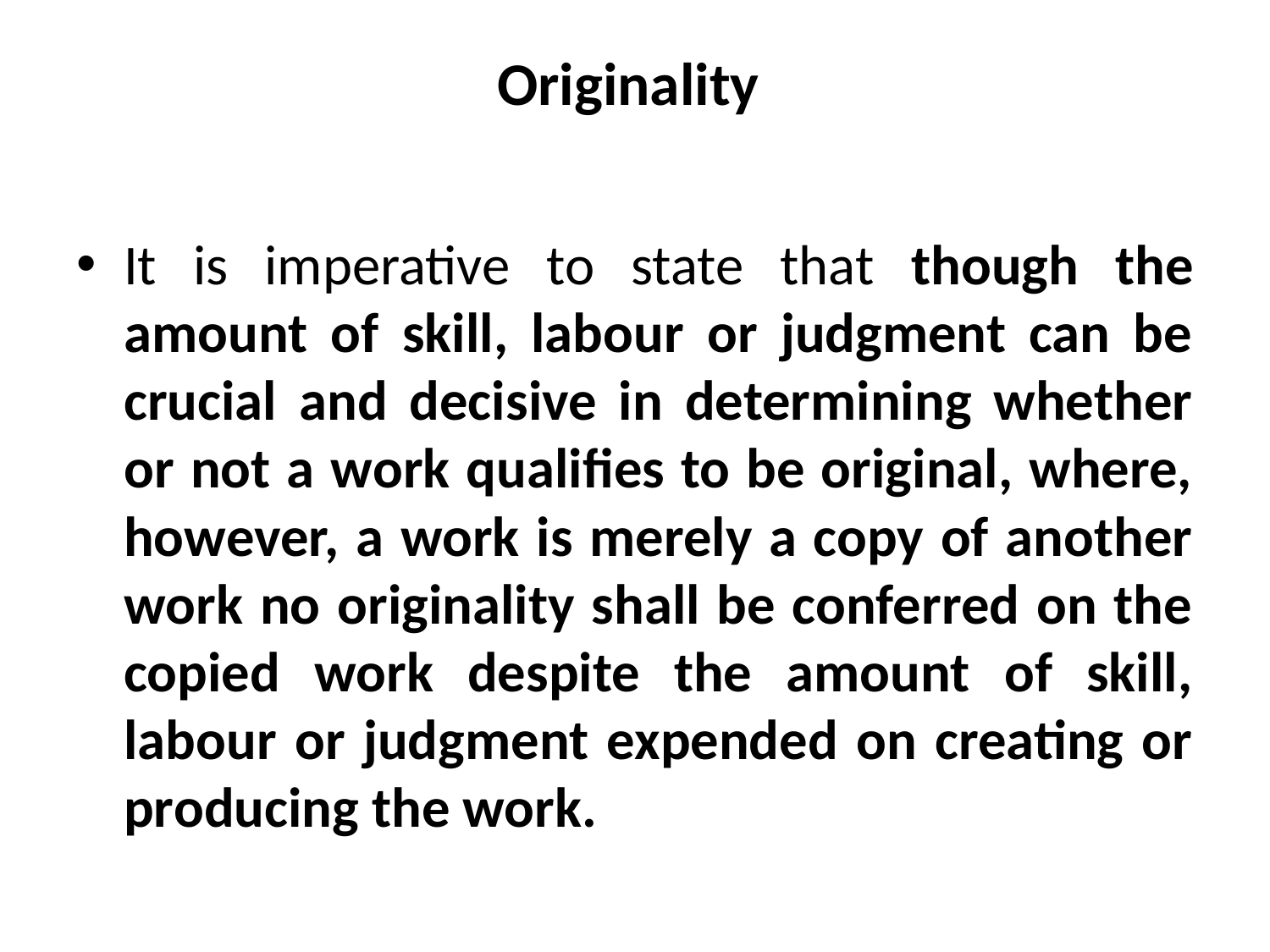

# Originality
It is imperative to state that though the amount of skill, labour or judgment can be crucial and decisive in determining whether or not a work qualifies to be original, where, however, a work is merely a copy of another work no originality shall be conferred on the copied work despite the amount of skill, labour or judgment expended on creating or producing the work.